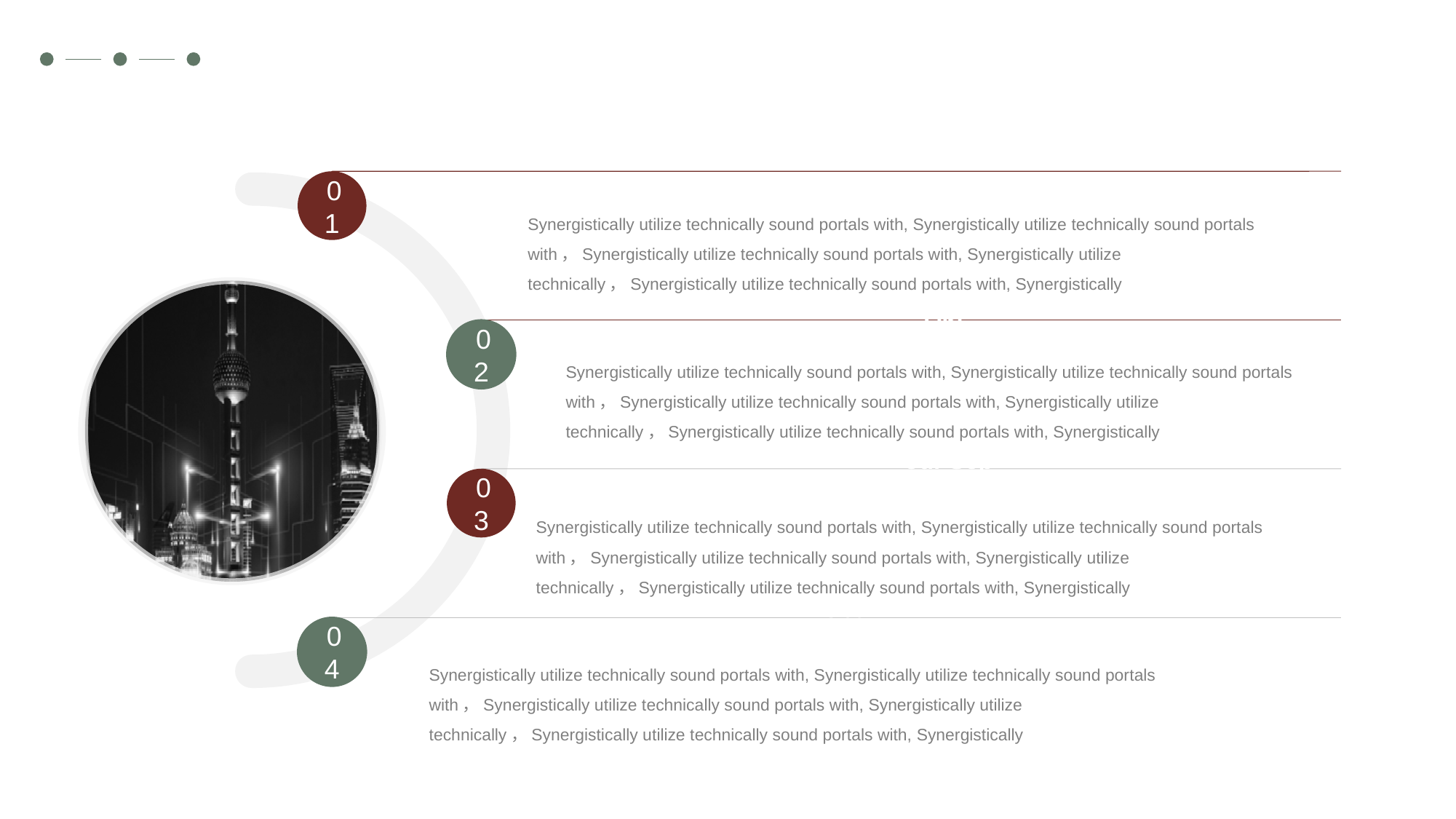

0 1

Synergistically utilize technically sound portals with, Synergistically utilize technically sound portals with，Synergistically utilize technically sound portals with, Synergistically utilize technically，Synergistically utilize technically sound portals with, Synergistically

Apr- Jun
0 2
Synergistically utilize technically sound portals with, Synergistically utilize technically sound portals with，Synergistically utilize technically sound portals with, Synergistically utilize technically，Synergistically utilize technically sound portals with, Synergistically

Jul- Sep
0 3
Synergistically utilize technically sound portals with, Synergistically utilize technically sound portals with，Synergistically utilize technically sound portals with, Synergistically utilize technically，Synergistically utilize technically sound portals with, Synergistically

O ct-Des
0 4
Synergistically utilize technically sound portals with, Synergistically utilize technically sound portals with，Synergistically utilize technically sound portals with, Synergistically utilize technically，Synergistically utilize technically sound portals with, Synergistically